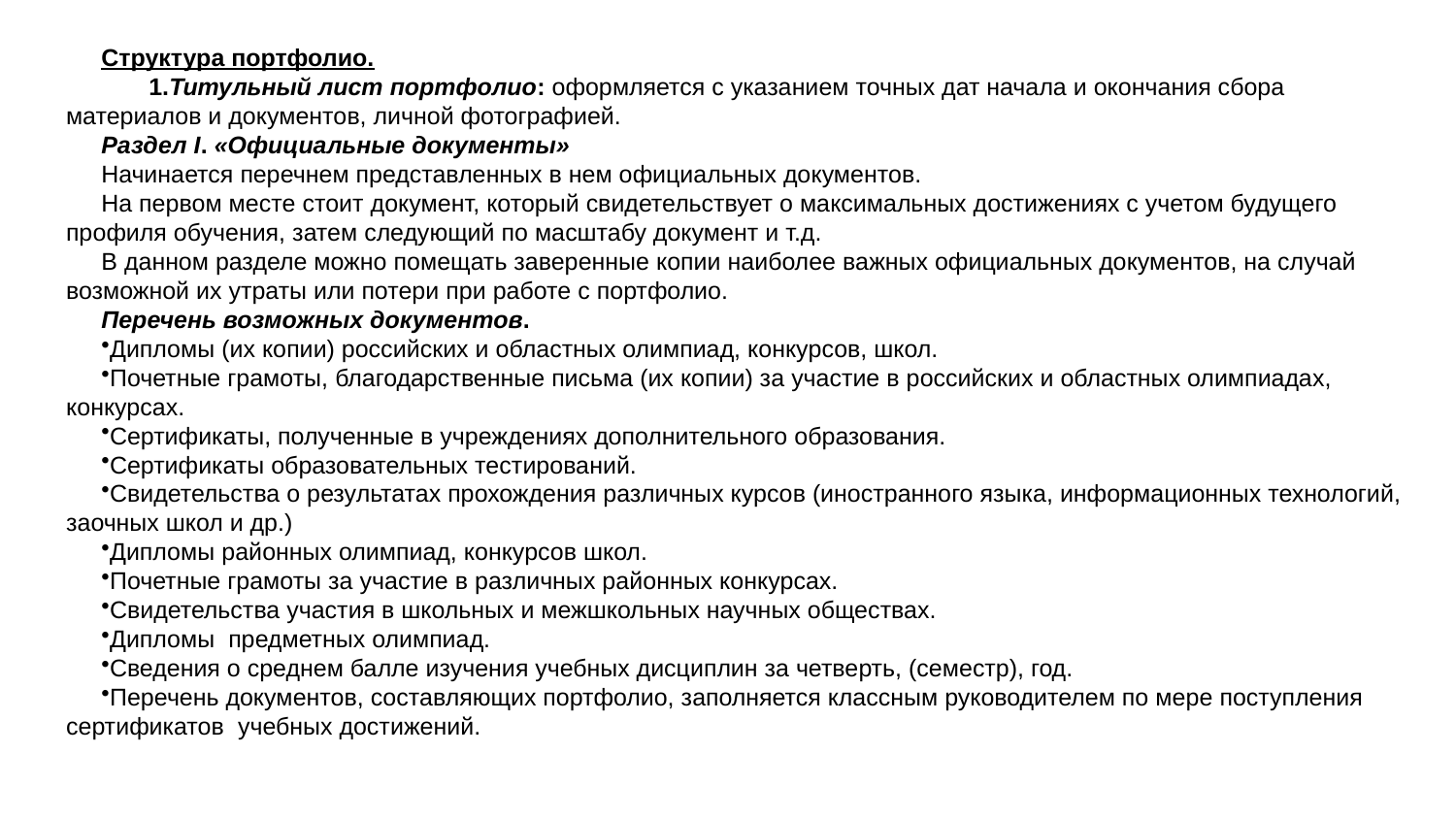

Структура портфолио.
       1.Титульный лист портфолио: оформляется с указанием точных дат начала и окончания сбора материалов и документов, личной фотографией.
Раздел I. «Официальные документы»
Начинается перечнем представленных в нем официальных документов.
На первом месте стоит документ, который свидетельствует о максимальных достижениях с учетом будущего профиля обучения, затем следующий по масштабу документ и т.д.
В данном разделе можно помещать заверенные копии наиболее важных официальных документов, на случай возможной их утраты или потери при работе с портфолио.
Перечень возможных документов.
Дипломы (их копии) российских и областных олимпиад, конкурсов, школ.
Почетные грамоты, благодарственные письма (их копии) за участие в российских и областных олимпиадах, конкурсах.
Сертификаты, полученные в учреждениях дополнительного образования.
Сертификаты образовательных тестирований.
Свидетельства о результатах прохождения различных курсов (иностранного языка, информационных технологий, заочных школ и др.)
Дипломы районных олимпиад, конкурсов школ.
Почетные грамоты за участие в различных районных конкурсах.
Свидетельства участия в школьных и межшкольных научных обществах.
Дипломы  предметных олимпиад.
Сведения о среднем балле изучения учебных дисциплин за четверть, (семестр), год.
Перечень документов, составляющих портфолио, заполняется классным руководителем по мере поступления сертификатов  учебных достижений.